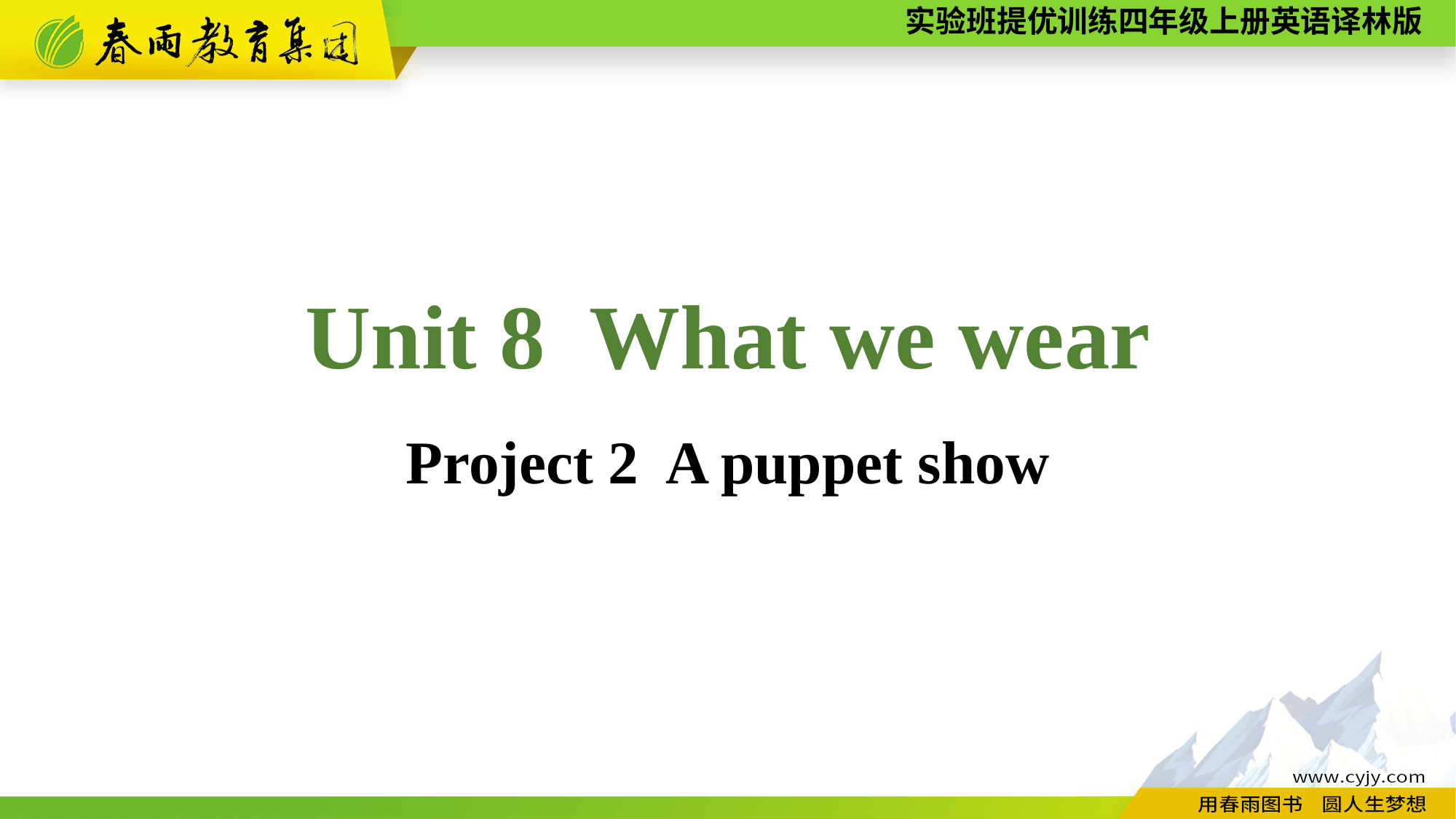

Unit 8  What we wear
Project 2  A puppet show